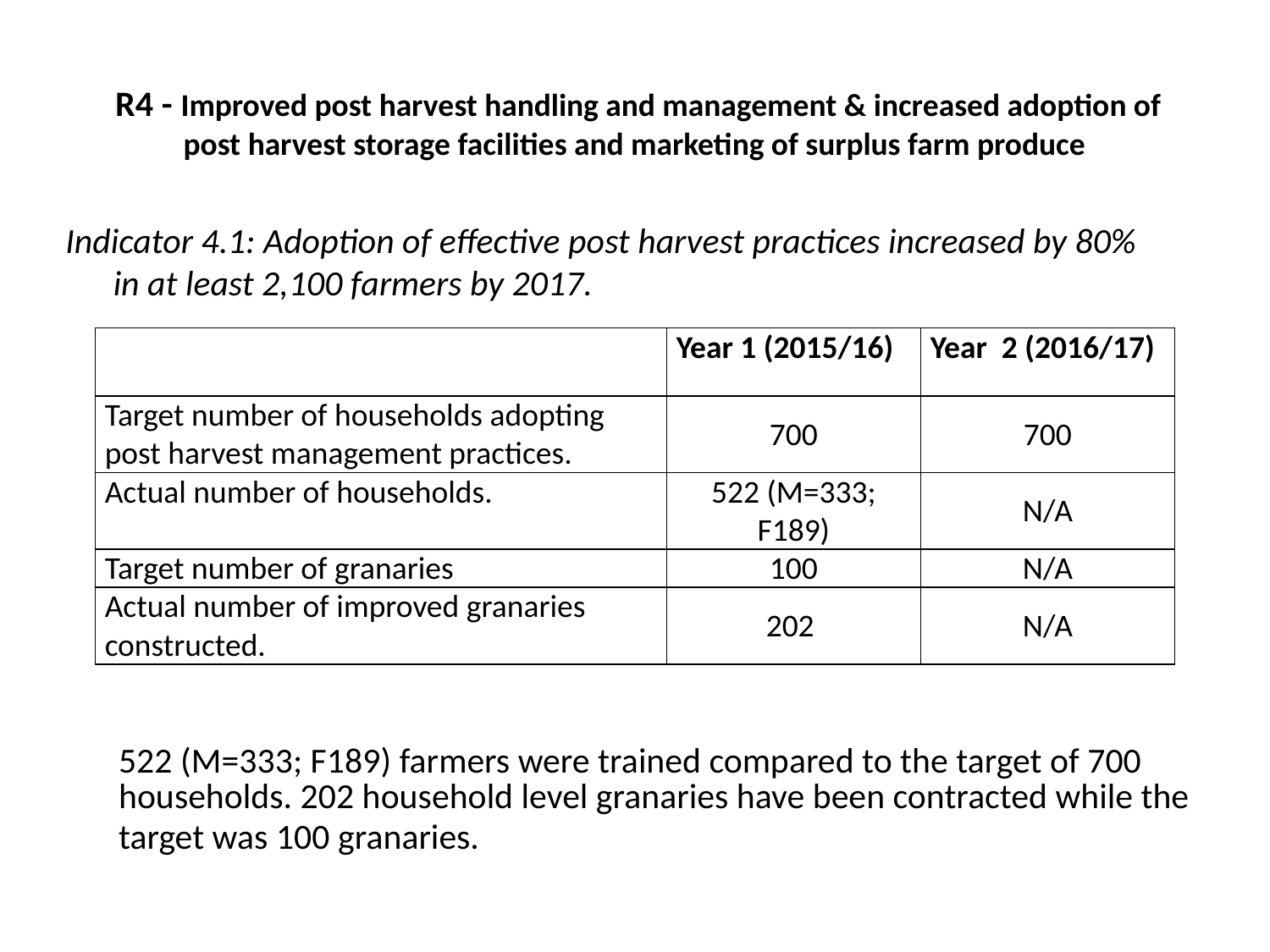

# R4 - Improved post harvest handling and management & increased adoption of post harvest storage facilities and marketing of surplus farm produce
Indicator 4.1: Adoption of effective post harvest practices increased by 80% in at least 2,100 farmers by 2017.

|  | Year 1 (2015/16) | Year 2 (2016/17) |
| --- | --- | --- |
| Target number of households adopting post harvest management practices. | 700 | 700 |
| Actual number of households. | 522 (M=333; F189) | N/A |
| Target number of granaries | 100 | N/A |
| Actual number of improved granaries constructed. | 202 | N/A |
522 (M=333; F189) farmers were trained compared to the target of 700 households. 202 household level granaries have been contracted while the target was 100 granaries.